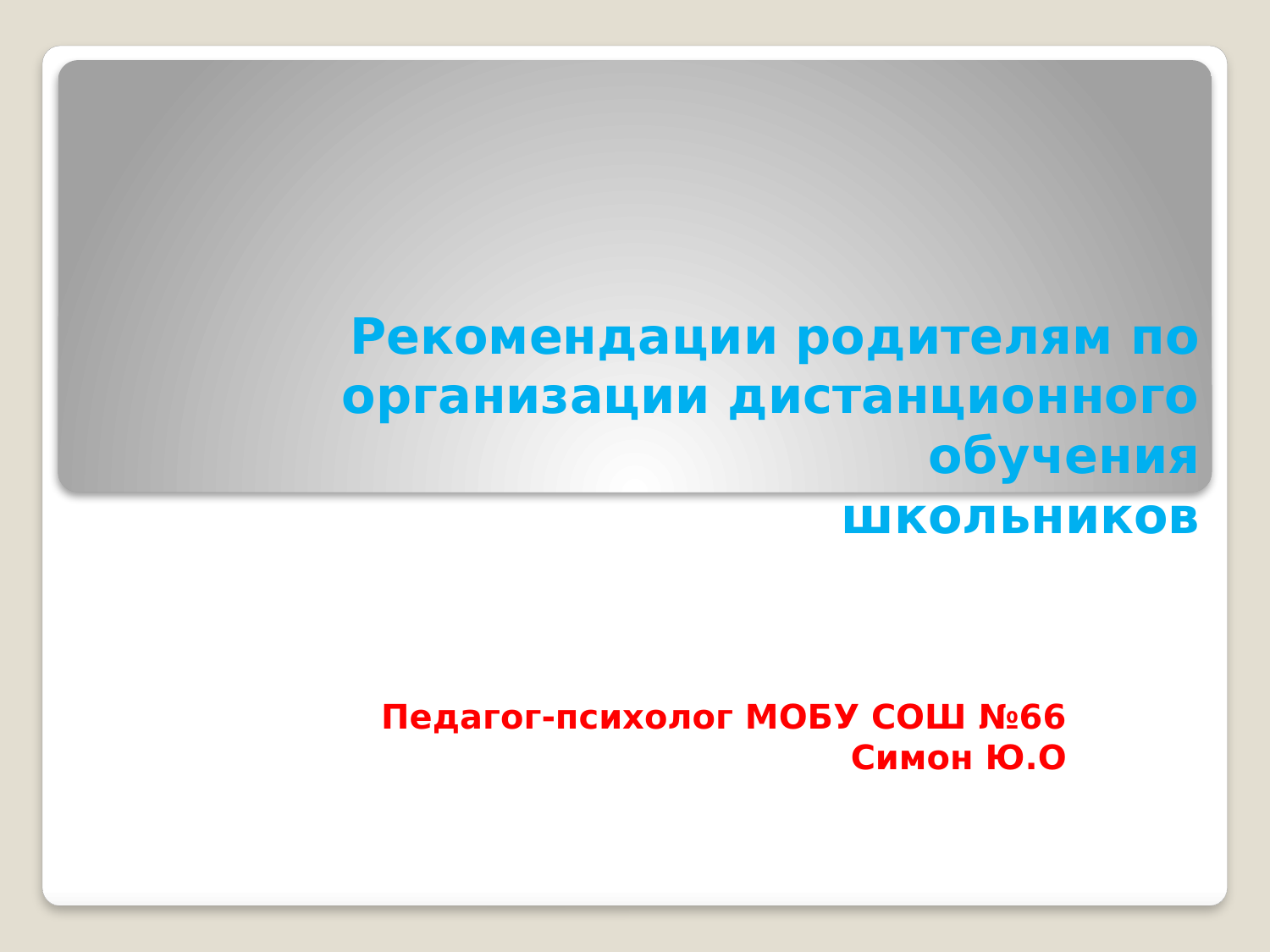

# Рекомендации родителям по организации дистанционного обучения школьников

Педагог-психолог МОБУ СОШ №66
Симон Ю.О